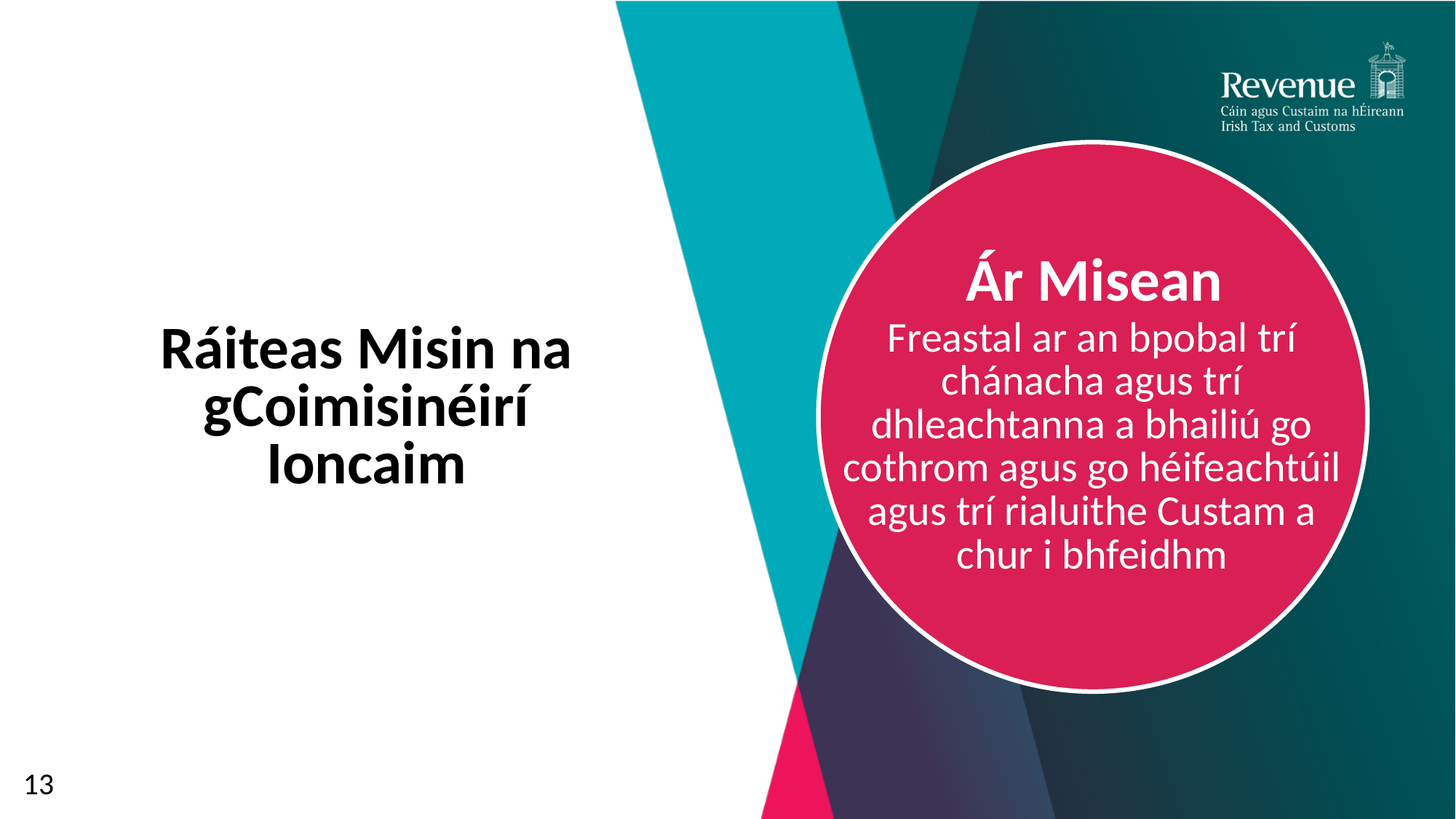

Ár Misean
Freastal ar an bpobal trí chánacha agus trí dhleachtanna a bhailiú go cothrom agus go héifeachtúil agus trí rialuithe Custam a chur i bhfeidhm
# Ráiteas Misin na gCoimisinéirí Ioncaim
13